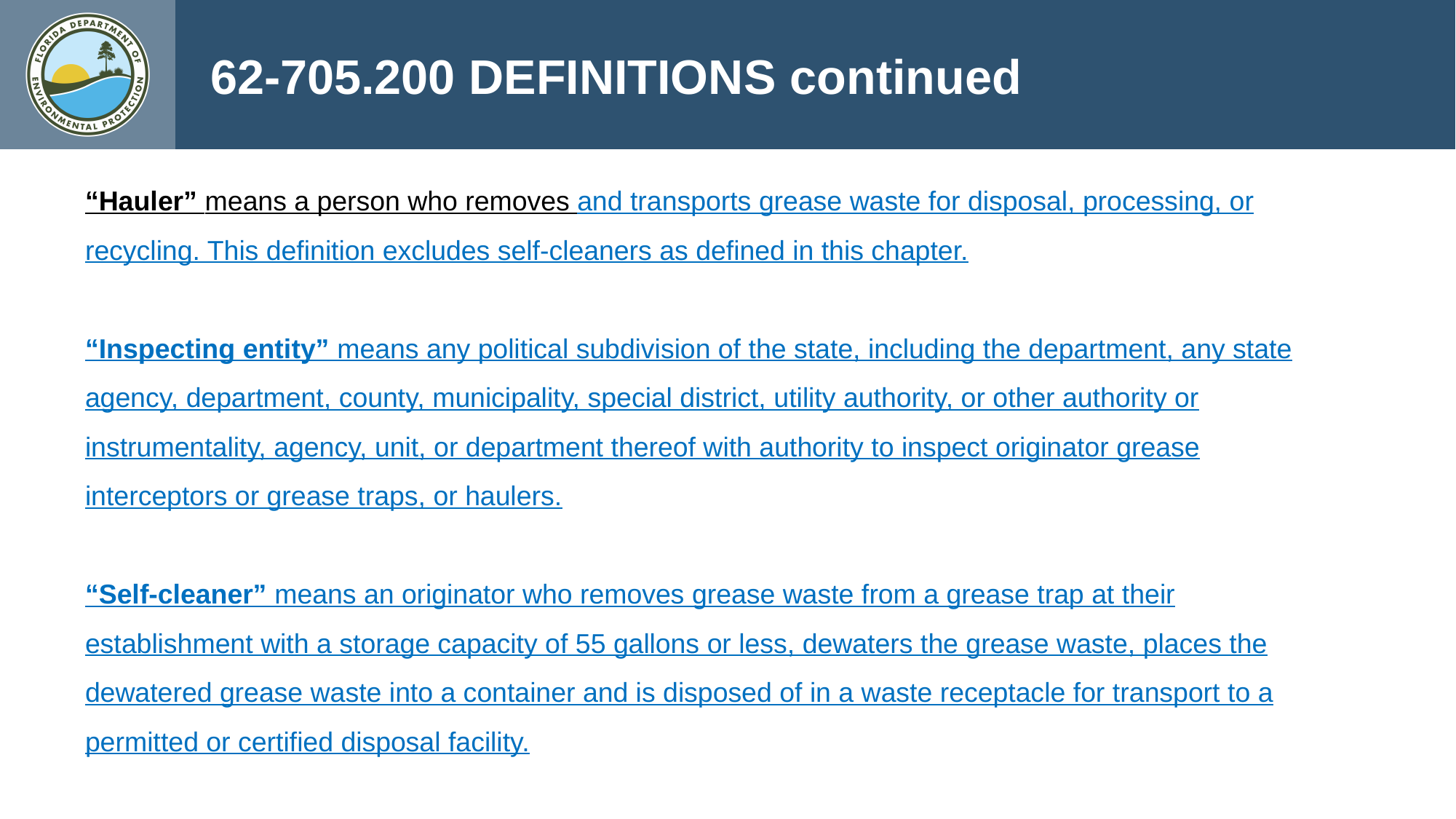

62-705.200 Definitions continued
62-705.200 Definitions continued
“Hauler” means a person who removes and transports grease waste for disposal, processing, or recycling. This definition excludes self-cleaners as defined in this chapter.

“Inspecting entity” means any political subdivision of the state, including the department, any state agency, department, county, municipality, special district, utility authority, or other authority or instrumentality, agency, unit, or department thereof with authority to inspect originator grease interceptors or grease traps, or haulers.

“Self-cleaner” means an originator who removes grease waste from a grease trap at their establishment with a storage capacity of 55 gallons or less, dewaters the grease waste, places the dewatered grease waste into a container and is disposed of in a waste receptacle for transport to a permitted or certified disposal facility.